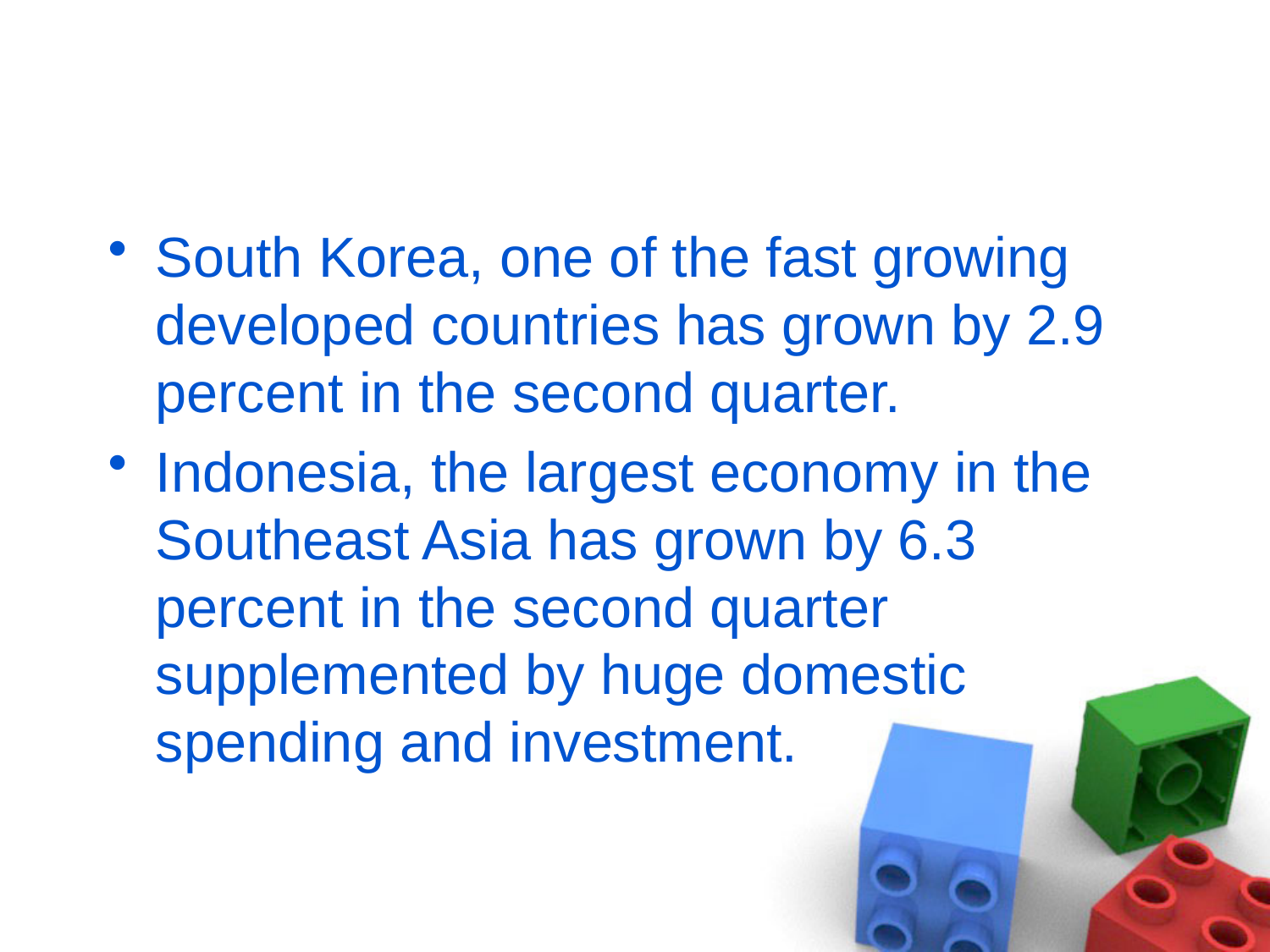

#
South Korea, one of the fast growing developed countries has grown by 2.9 percent in the second quarter.
Indonesia, the largest economy in the Southeast Asia has grown by 6.3 percent in the second quarter supplemented by huge domestic spending and investment.